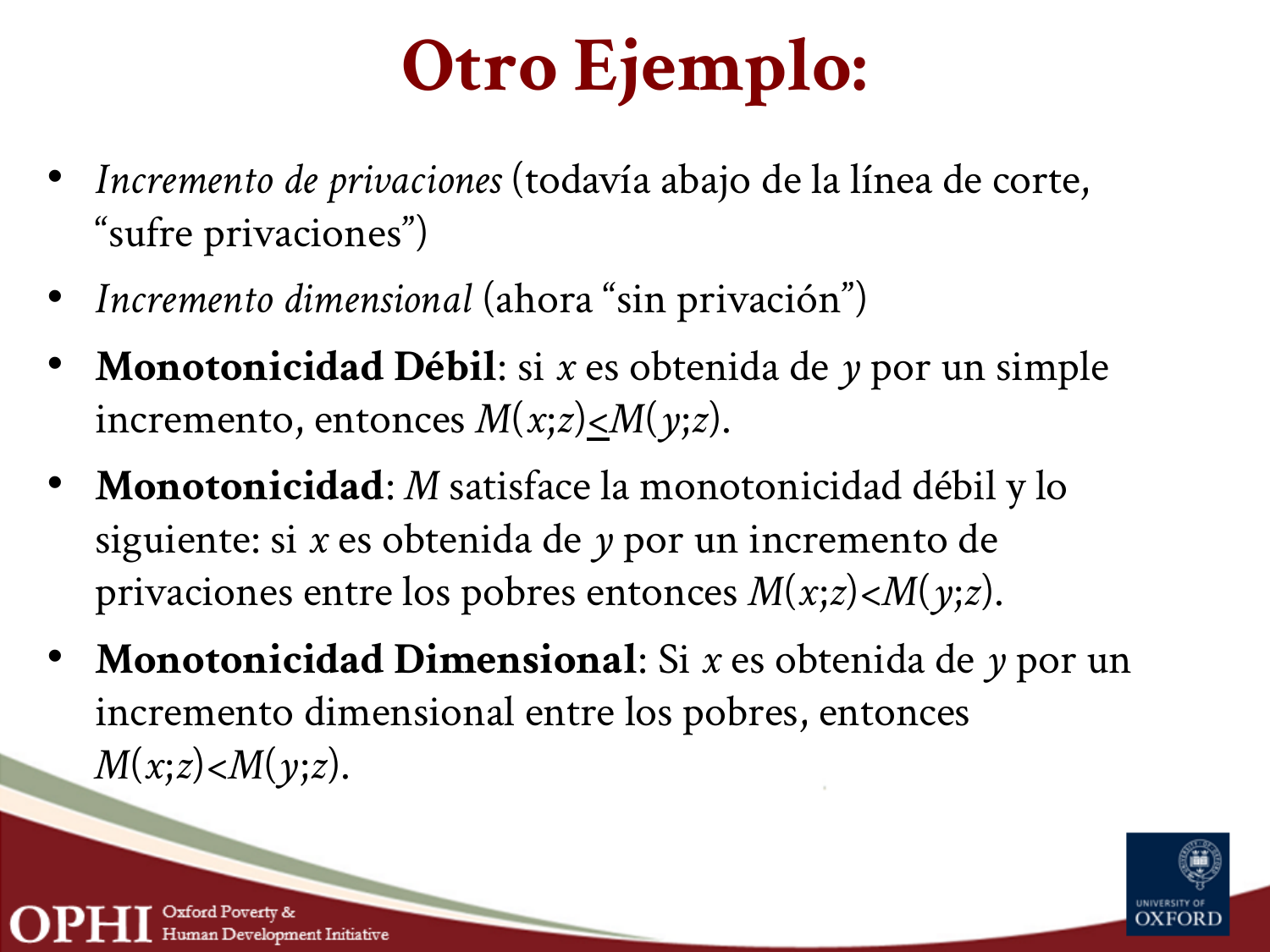

# Otro Ejemplo:
Incremento de privaciones (todavía abajo de la línea de corte, “sufre privaciones”)
Incremento dimensional (ahora “sin privación”)
Monotonicidad Débil: si x es obtenida de y por un simple incremento, entonces M(x;z)<M(y;z).
Monotonicidad: M satisface la monotonicidad débil y lo siguiente: si x es obtenida de y por un incremento de privaciones entre los pobres entonces M(x;z)<M(y;z).
Monotonicidad Dimensional: Si x es obtenida de y por un incremento dimensional entre los pobres, entonces M(x;z)<M(y;z).